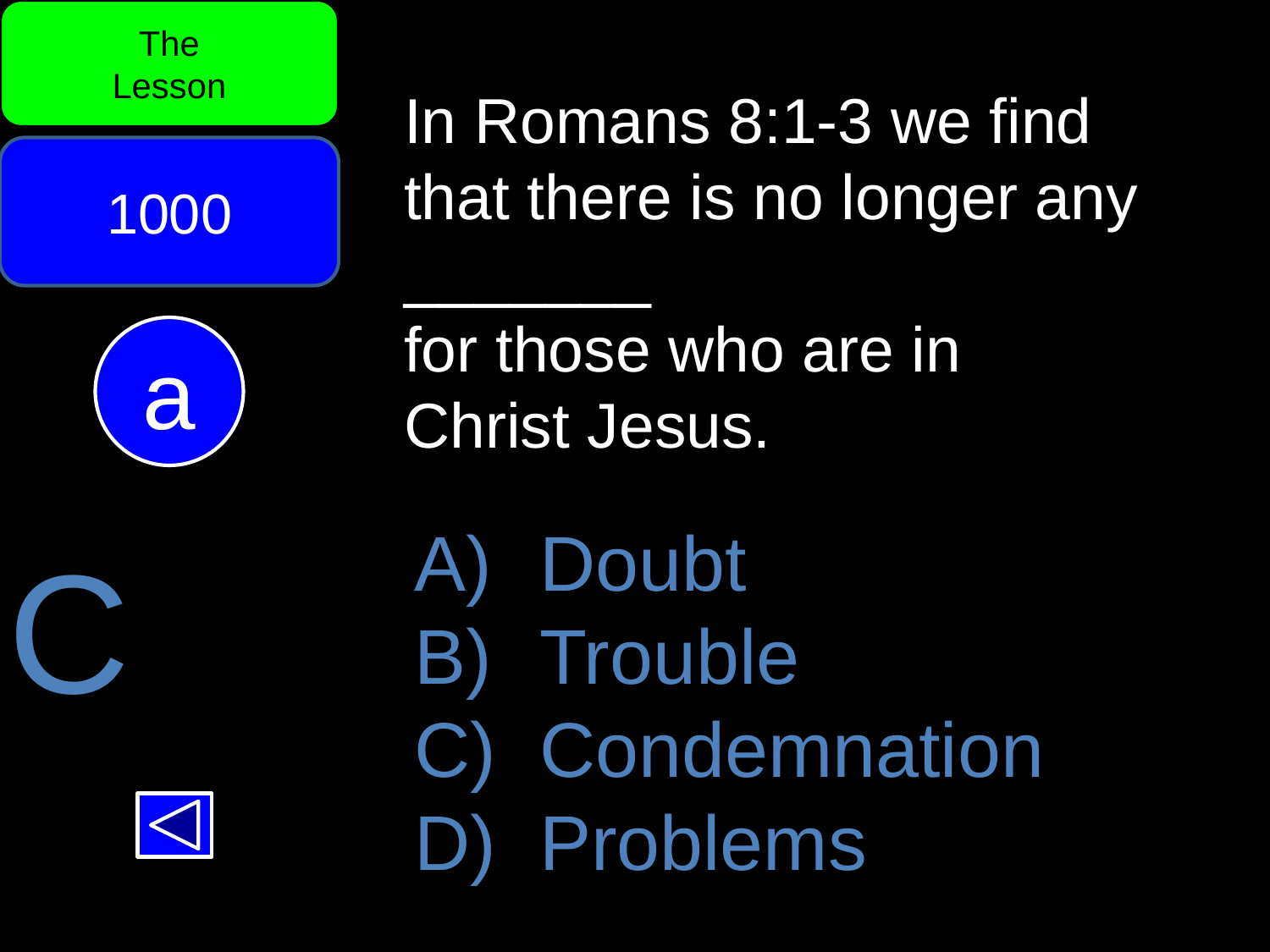

The
Lesson
In Romans 8:1-3 we find that there is no longer any _______
for those who are in
Christ Jesus.
1000
a
 Doubt
 Trouble
 Condemnation
 Problems
C